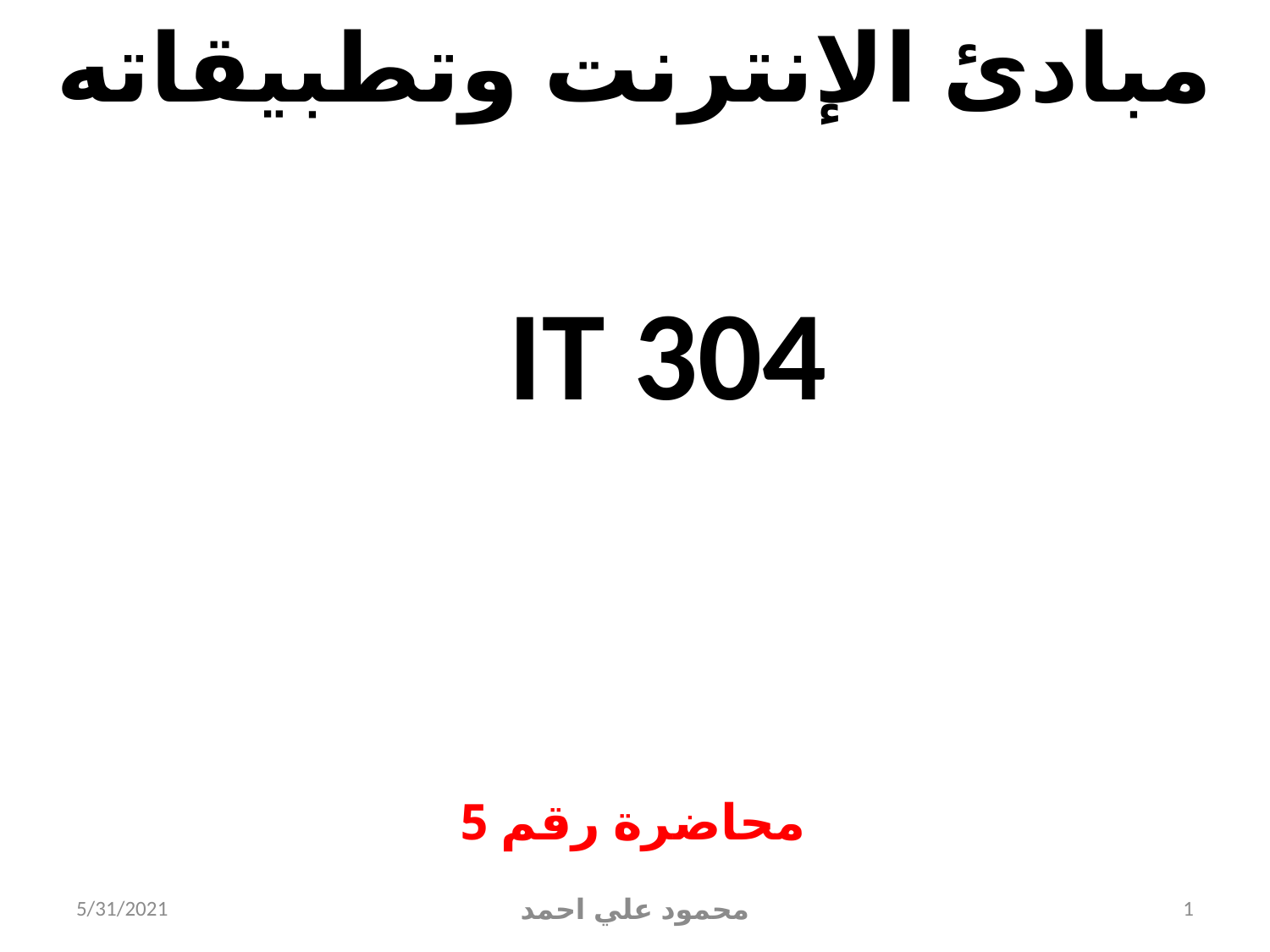

مبادئ الإنترنت وتطبيقاته
IT 304
محاضرة رقم 5
5/31/2021
محمود علي احمد
1